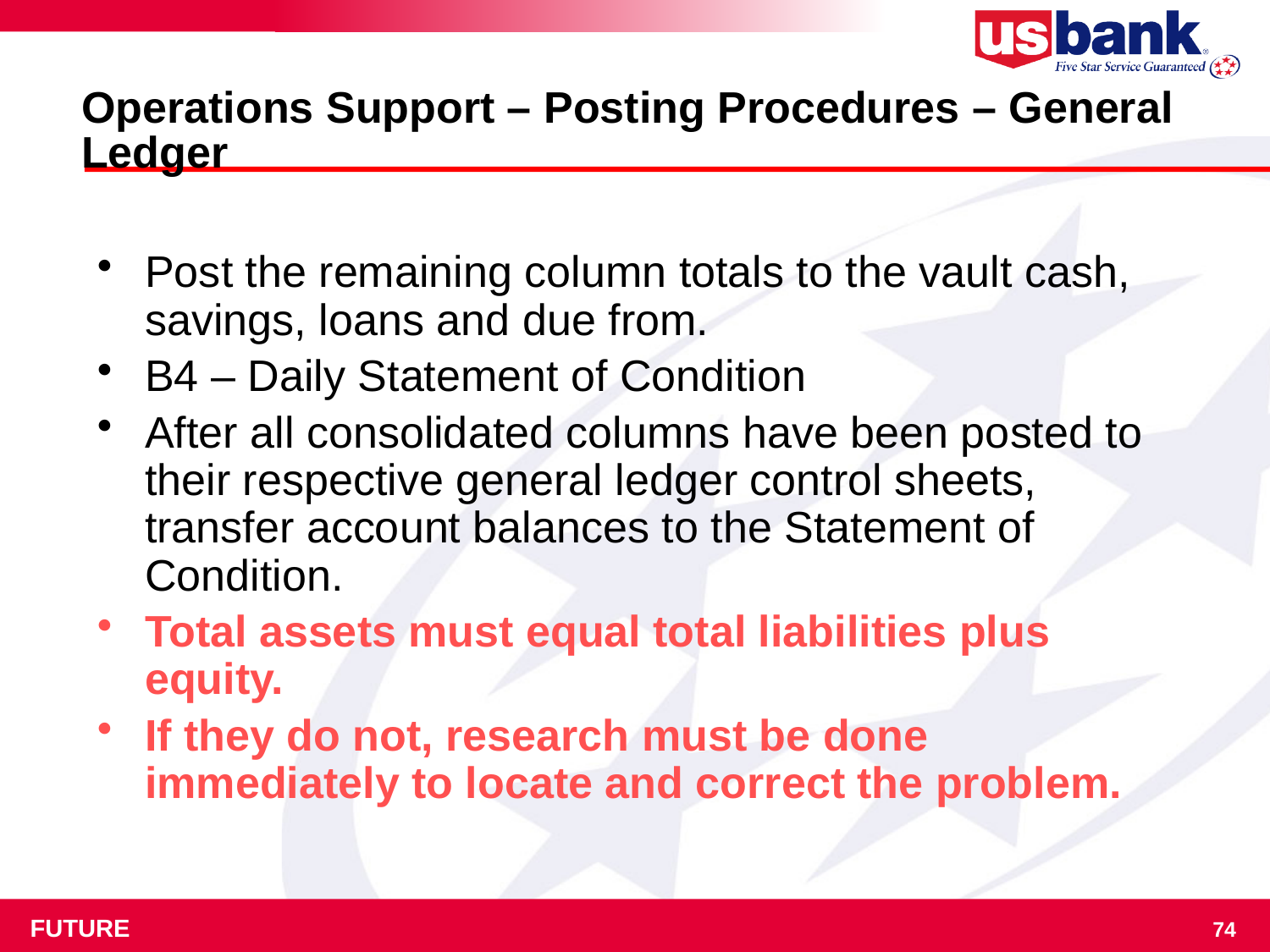

# Operations Support – Posting Procedures – General Ledger
Post the remaining column totals to the vault cash, savings, loans and due from.
B4 – Daily Statement of Condition
After all consolidated columns have been posted to their respective general ledger control sheets, transfer account balances to the Statement of Condition.
Total assets must equal total liabilities plus equity.
If they do not, research must be done immediately to locate and correct the problem.